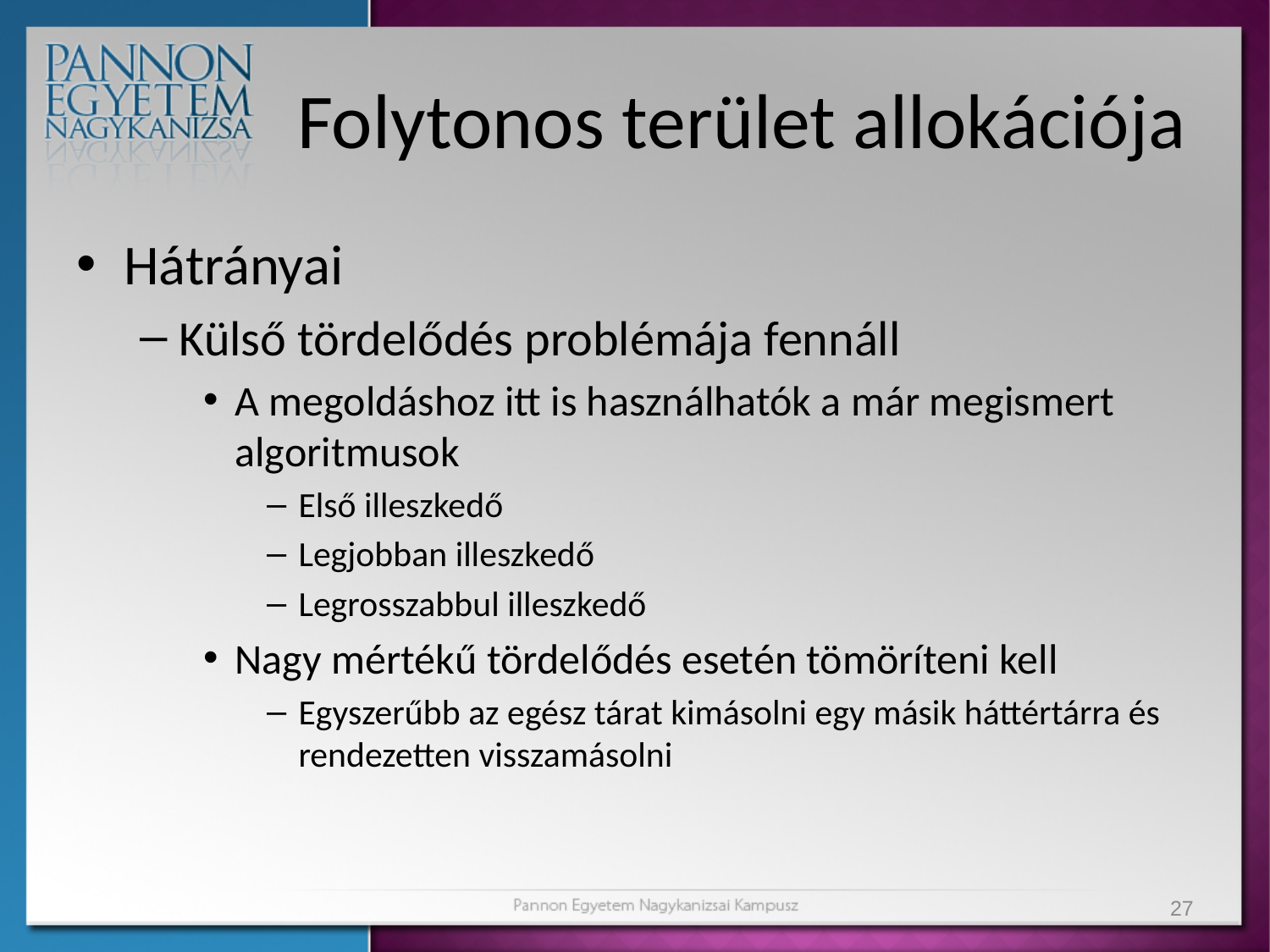

# Folytonos terület allokációja
Hátrányai
Külső tördelődés problémája fennáll
A megoldáshoz itt is használhatók a már megismert algoritmusok
Első illeszkedő
Legjobban illeszkedő
Legrosszabbul illeszkedő
Nagy mértékű tördelődés esetén tömöríteni kell
Egyszerűbb az egész tárat kimásolni egy másik háttértárra és rendezetten visszamásolni
27